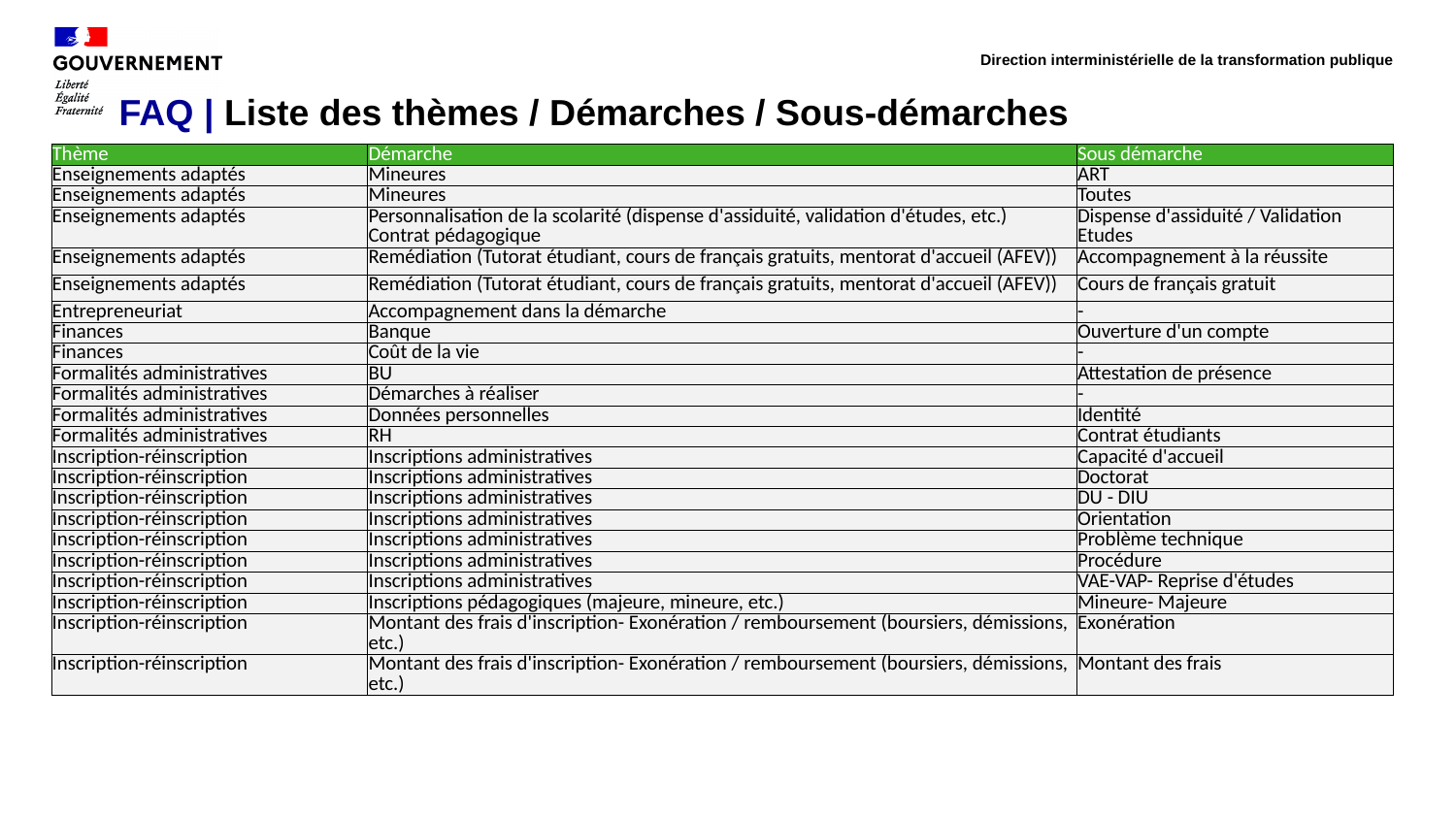

Direction interministérielle de la transformation publique
FAQ | Liste des thèmes / Démarches / Sous-démarches
| Thème | Démarche | Sous démarche |
| --- | --- | --- |
| Enseignements adaptés | Mineures | ART |
| Enseignements adaptés | Mineures | Toutes |
| Enseignements adaptés | Personnalisation de la scolarité (dispense d'assiduité, validation d'études, etc.) Contrat pédagogique | Dispense d'assiduité / Validation Etudes |
| Enseignements adaptés | Remédiation (Tutorat étudiant, cours de français gratuits, mentorat d'accueil (AFEV)) | Accompagnement à la réussite |
| Enseignements adaptés | Remédiation (Tutorat étudiant, cours de français gratuits, mentorat d'accueil (AFEV)) | Cours de français gratuit |
| Entrepreneuriat | Accompagnement dans la démarche | - |
| Finances | Banque | Ouverture d'un compte |
| Finances | Coût de la vie | - |
| Formalités administratives | BU | Attestation de présence |
| Formalités administratives | Démarches à réaliser | - |
| Formalités administratives | Données personnelles | Identité |
| Formalités administratives | RH | Contrat étudiants |
| Inscription-réinscription | Inscriptions administratives | Capacité d'accueil |
| Inscription-réinscription | Inscriptions administratives | Doctorat |
| Inscription-réinscription | Inscriptions administratives | DU - DIU |
| Inscription-réinscription | Inscriptions administratives | Orientation |
| Inscription-réinscription | Inscriptions administratives | Problème technique |
| Inscription-réinscription | Inscriptions administratives | Procédure |
| Inscription-réinscription | Inscriptions administratives | VAE-VAP- Reprise d'études |
| Inscription-réinscription | Inscriptions pédagogiques (majeure, mineure, etc.) | Mineure- Majeure |
| Inscription-réinscription | Montant des frais d'inscription- Exonération / remboursement (boursiers, démissions, etc.) | Exonération |
| Inscription-réinscription | Montant des frais d'inscription- Exonération / remboursement (boursiers, démissions, etc.) | Montant des frais |